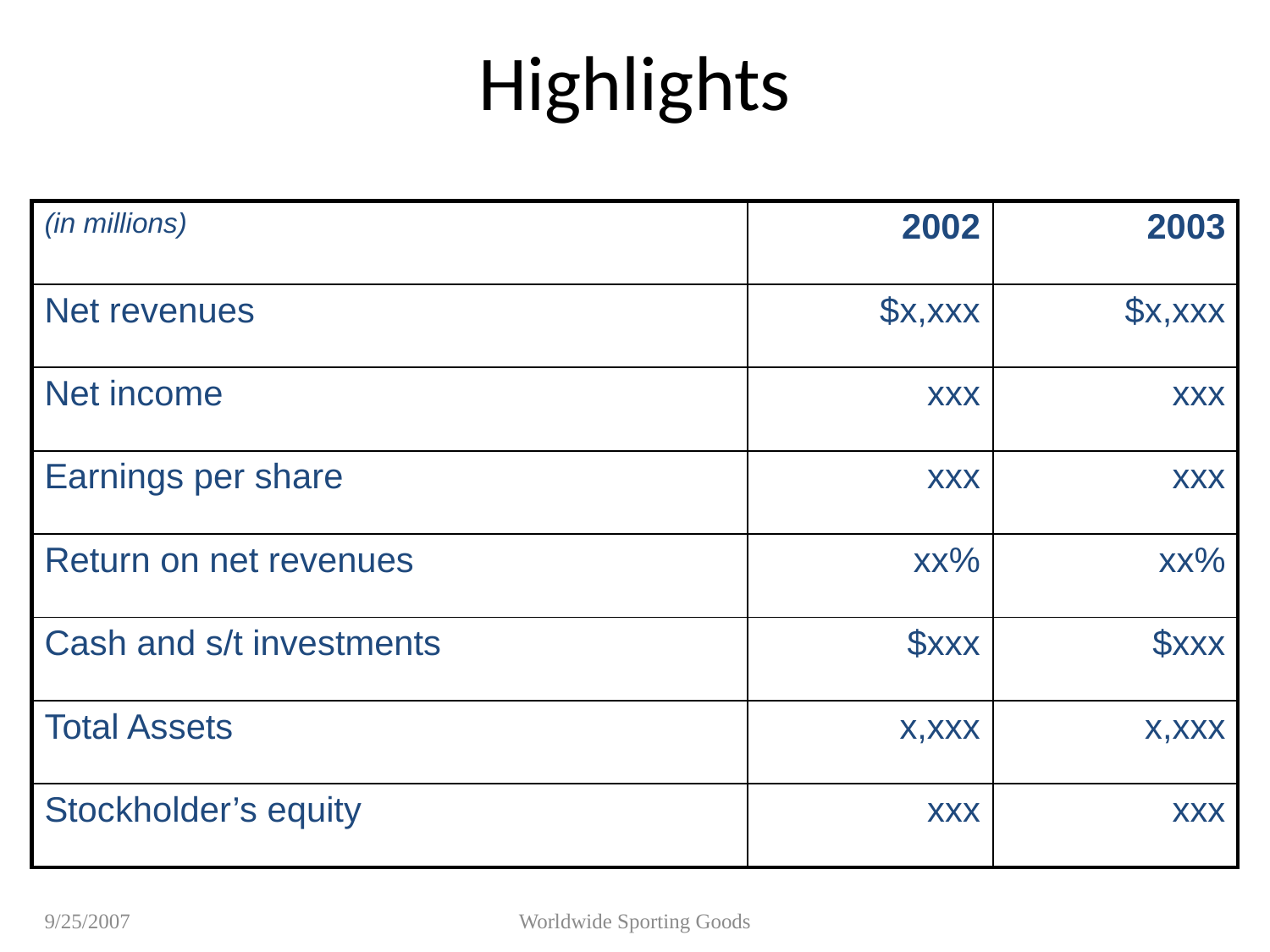

# Highlights
| (in millions) | 2002 | 2003 |
| --- | --- | --- |
| Net revenues | $x,xxx | $x,xxx |
| Net income | xxx | xxx |
| Earnings per share | xxx | xxx |
| Return on net revenues | xx% | xx% |
| Cash and s/t investments | $xxx | $xxx |
| Total Assets | x,xxx | x,xxx |
| Stockholder’s equity | xxx | xxx |
9/25/2007
Worldwide Sporting Goods